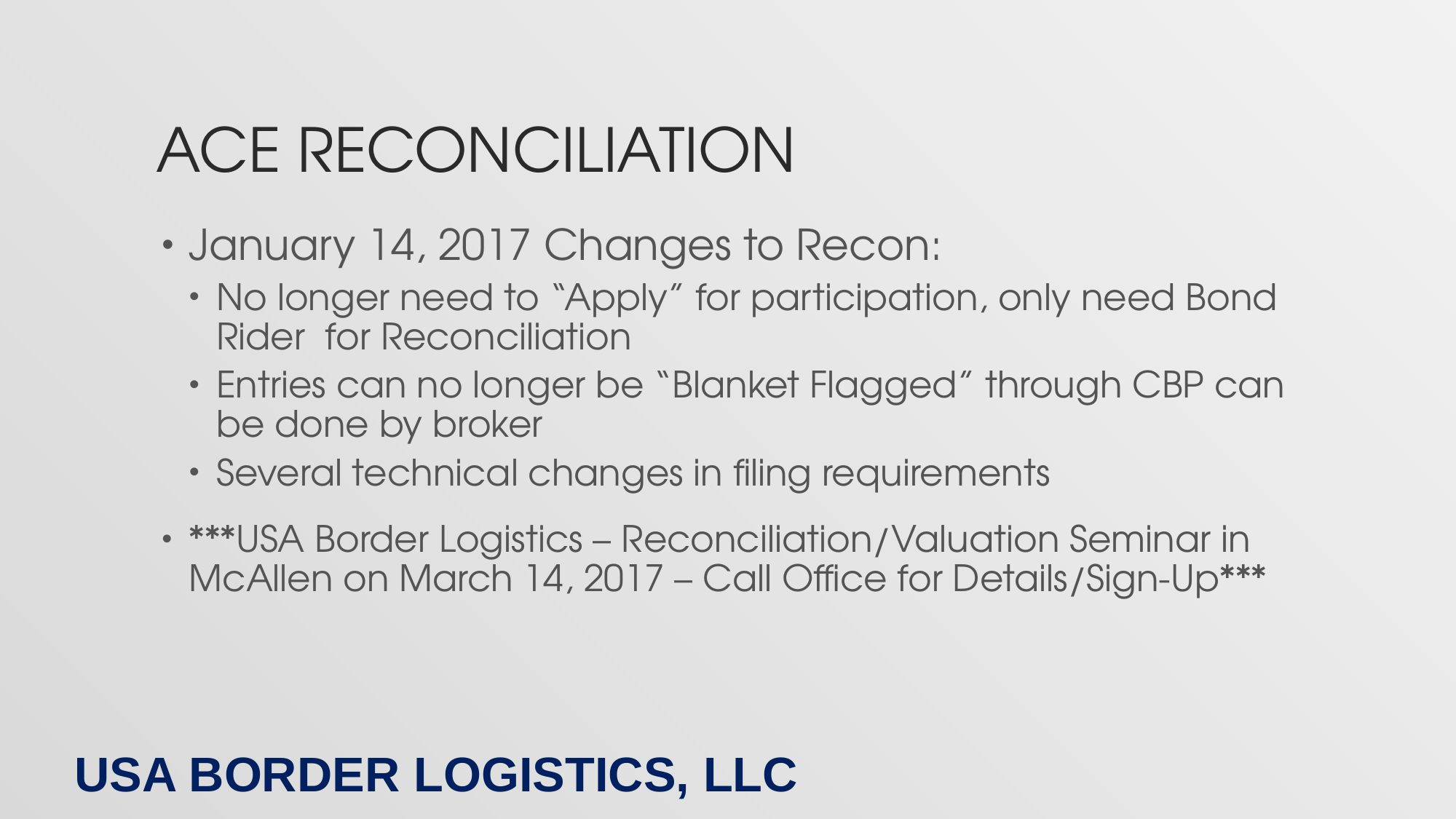

# ACE Reconciliation
January 14, 2017 Changes to Recon:
No longer need to “Apply” for participation, only need Bond Rider  for Reconciliation
Entries can no longer be “Blanket Flagged” through CBP can be done by broker
Several technical changes in filing requirements
***USA Border Logistics – Reconciliation/Valuation Seminar in McAllen on March 14, 2017 – Call Office for Details/Sign-Up***

USA Border logistics, llc